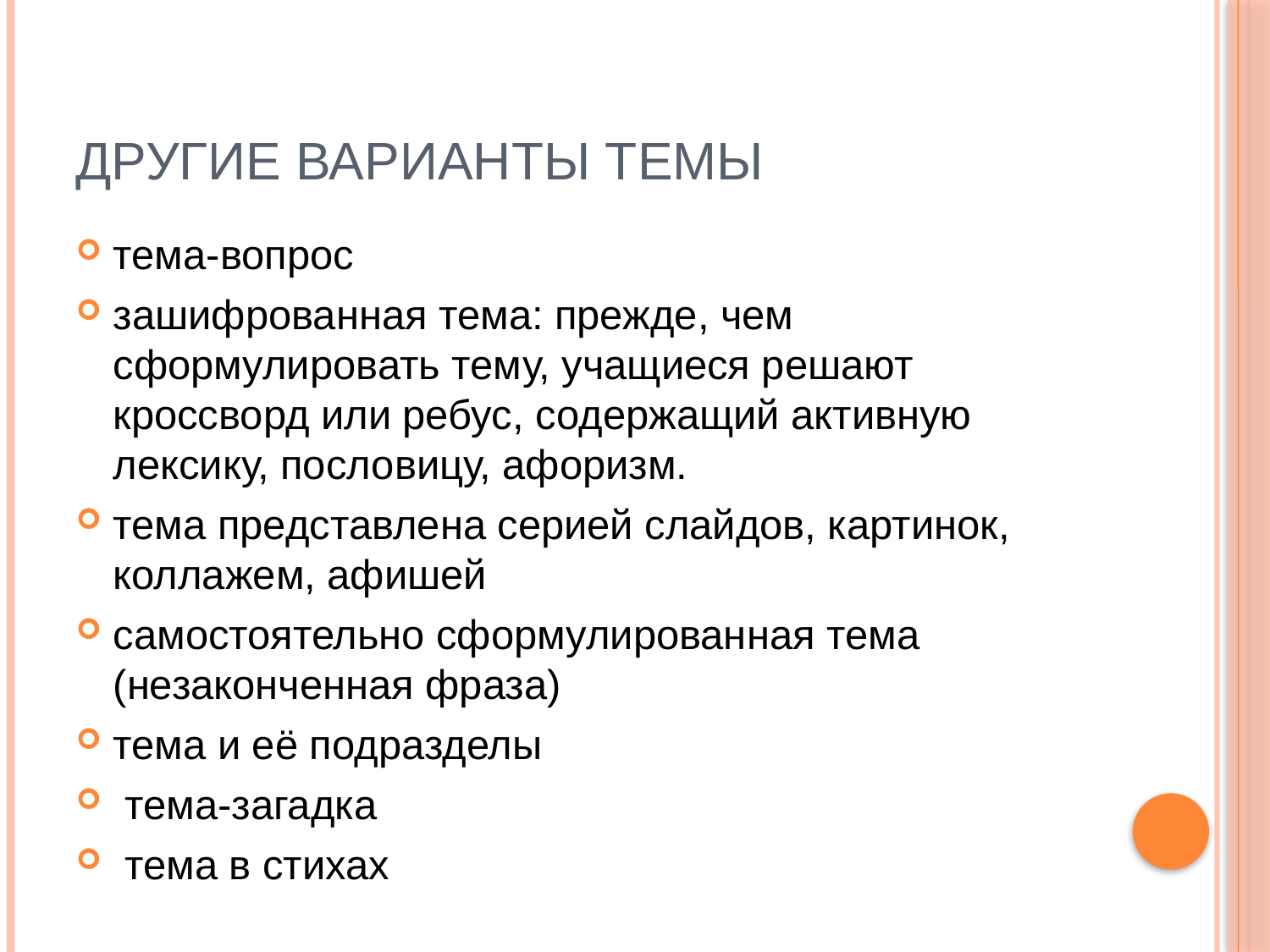

# Другие варианты темы
тема-вопрос
зашифрованная тема: прежде, чем сформулировать тему, учащиеся решают кроссворд или ребус, содержащий активную лексику, пословицу, афоризм.
тема представлена серией слайдов, картинок, коллажем, афишей
самостоятельно сформулированная тема (незаконченная фраза)
тема и её подразделы
 тема-загадка
 тема в стихах